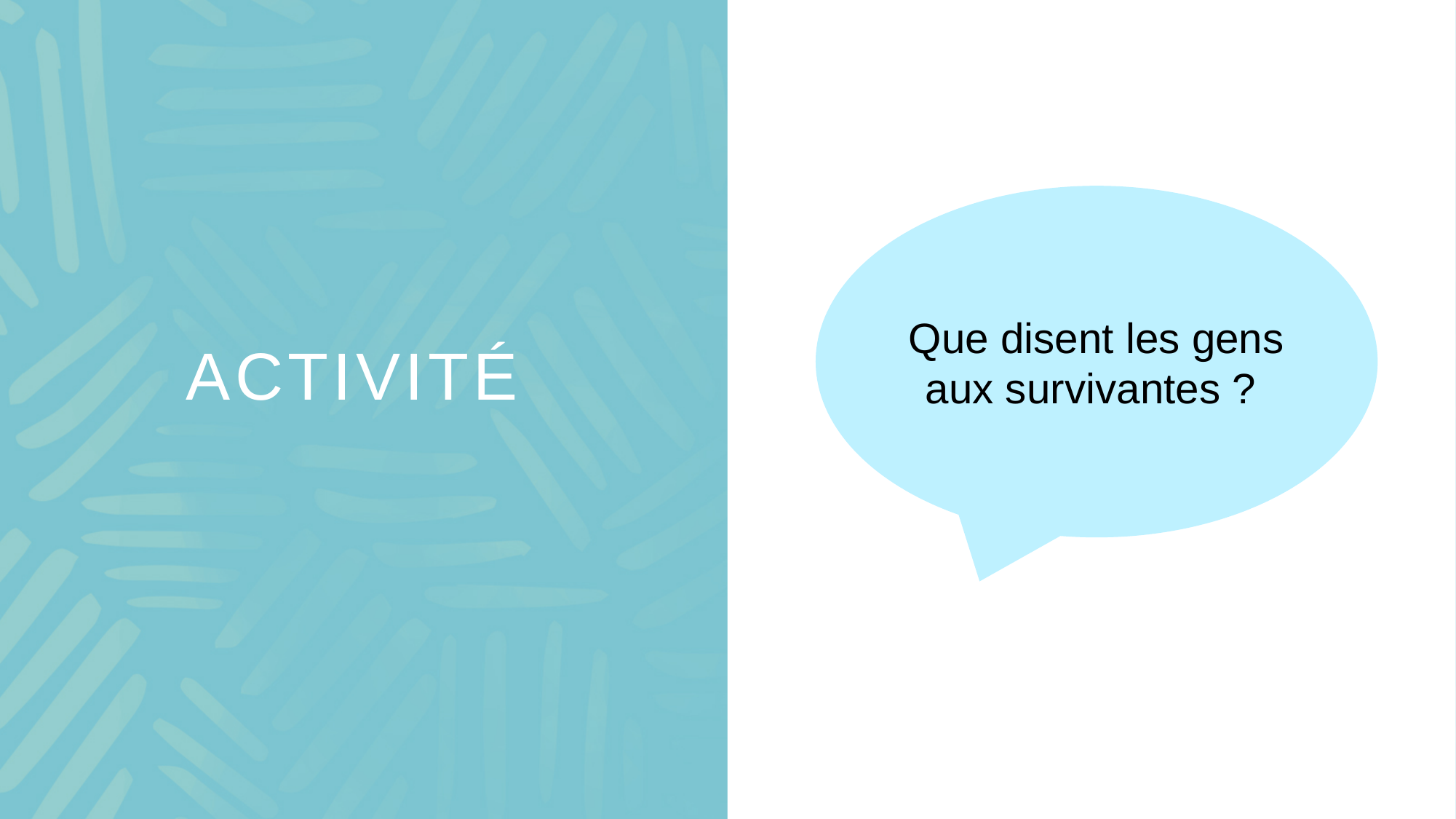

Que disent les gens aux survivantes ?
# Activité